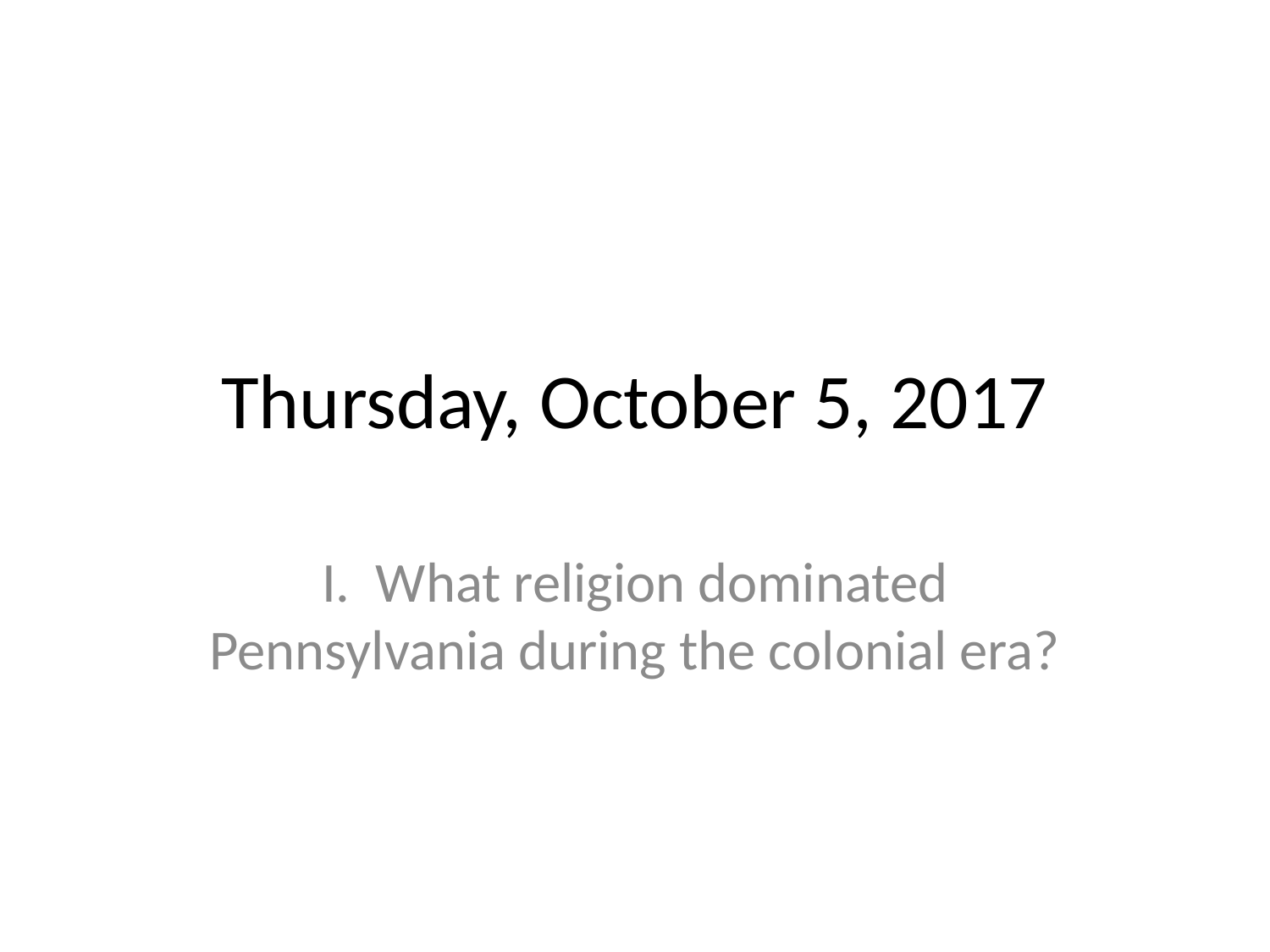

# Thursday, October 5, 2017
I.  What religion dominated Pennsylvania during the colonial era?